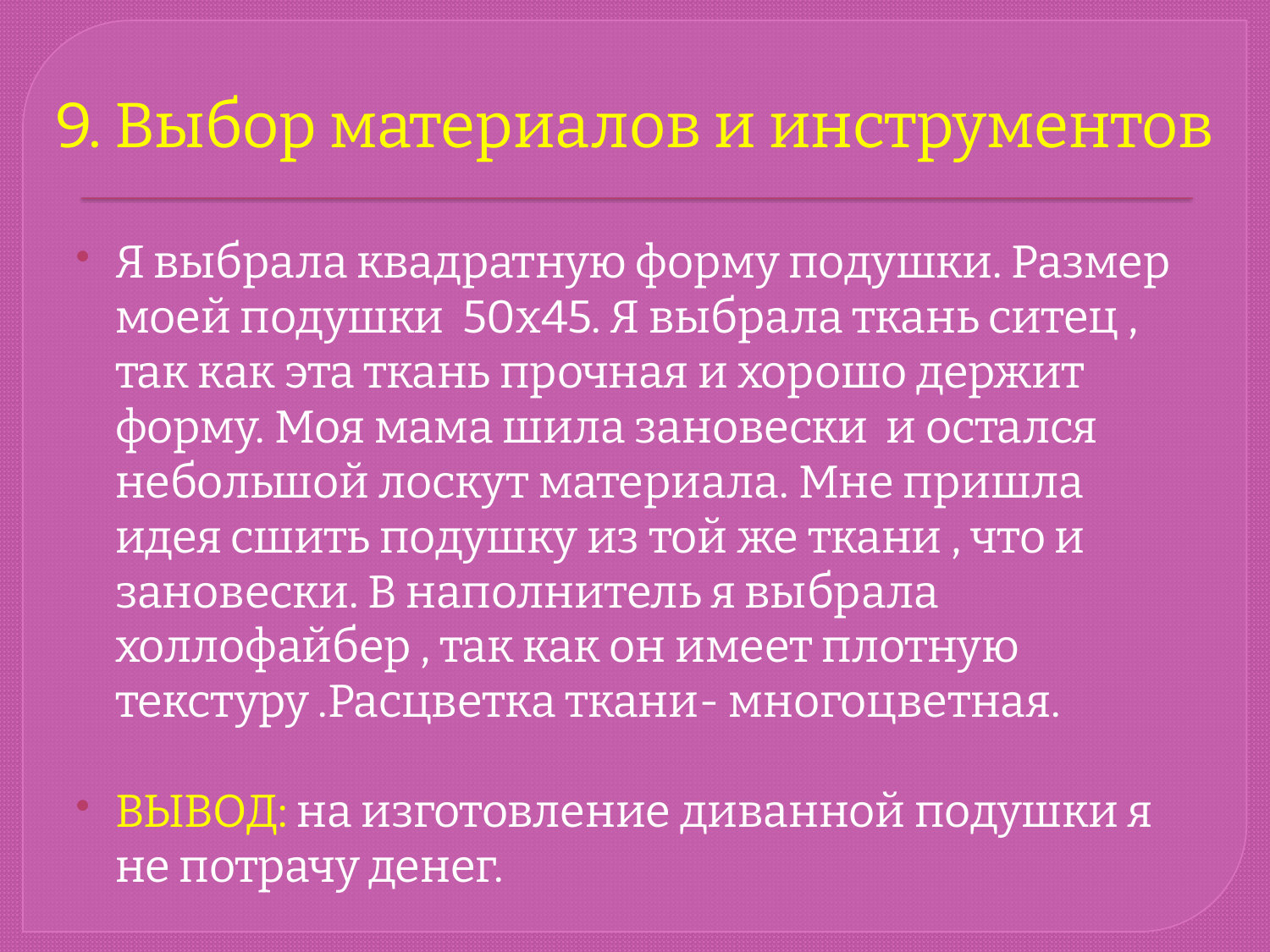

# 9. Выбор материалов и инструментов
Я выбрала квадратную форму подушки. Размер моей подушки  50х45. Я выбрала ткань ситец , так как эта ткань прочная и хорошо держит форму. Моя мама шила зановески  и остался небольшой лоскут материала. Мне пришла идея сшить подушку из той же ткани , что и зановески. В наполнитель я выбрала холлофайбер , так как он имеет плотную текстуру .Расцветка ткани- многоцветная.

ВЫВОД: на изготовление диванной подушки я не потрачу денег.